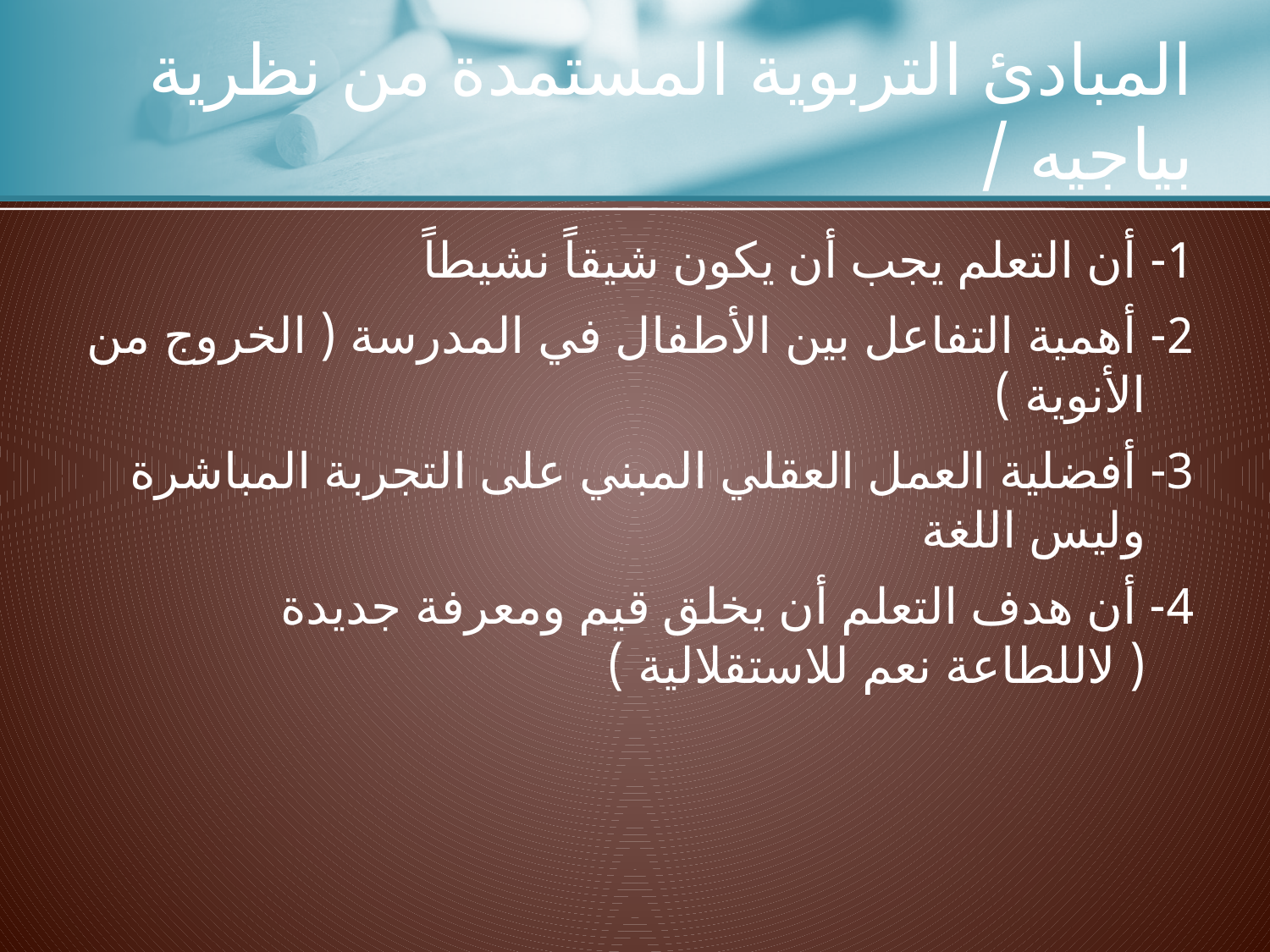

# المبادئ التربوية المستمدة من نظرية بياجيه /
1- أن التعلم يجب أن يكون شيقاً نشيطاً
2- أهمية التفاعل بين الأطفال في المدرسة ( الخروج من الأنوية )
3- أفضلية العمل العقلي المبني على التجربة المباشرة وليس اللغة
4- أن هدف التعلم أن يخلق قيم ومعرفة جديدة  ( لاللطاعة نعم للاستقلالية )